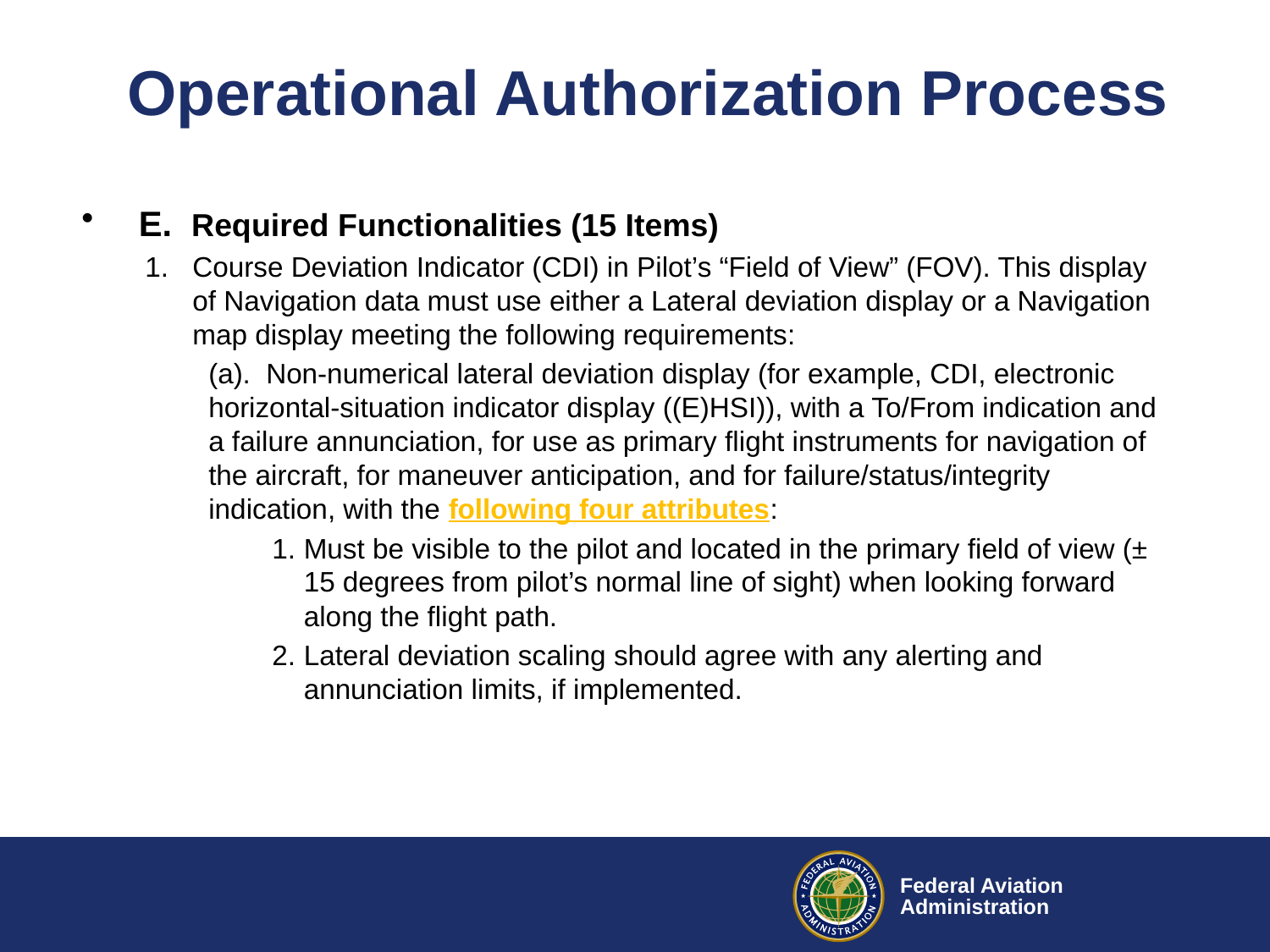

# Operational Authorization Process
 E.  Required Functionalities (15 Items)
Course Deviation Indicator (CDI) in Pilot’s “Field of View” (FOV). This display of Navigation data must use either a Lateral deviation display or a Navigation map display meeting the following requirements:
(a).  Non-numerical lateral deviation display (for example, CDI, electronic horizontal-situation indicator display ((E)HSI)), with a To/From indication and a failure annunciation, for use as primary flight instruments for navigation of the aircraft, for maneuver anticipation, and for failure/status/integrity indication, with the following four attributes:
Must be visible to the pilot and located in the primary field of view (± 15 degrees from pilot’s normal line of sight) when looking forward along the flight path.
Lateral deviation scaling should agree with any alerting and annunciation limits, if implemented.